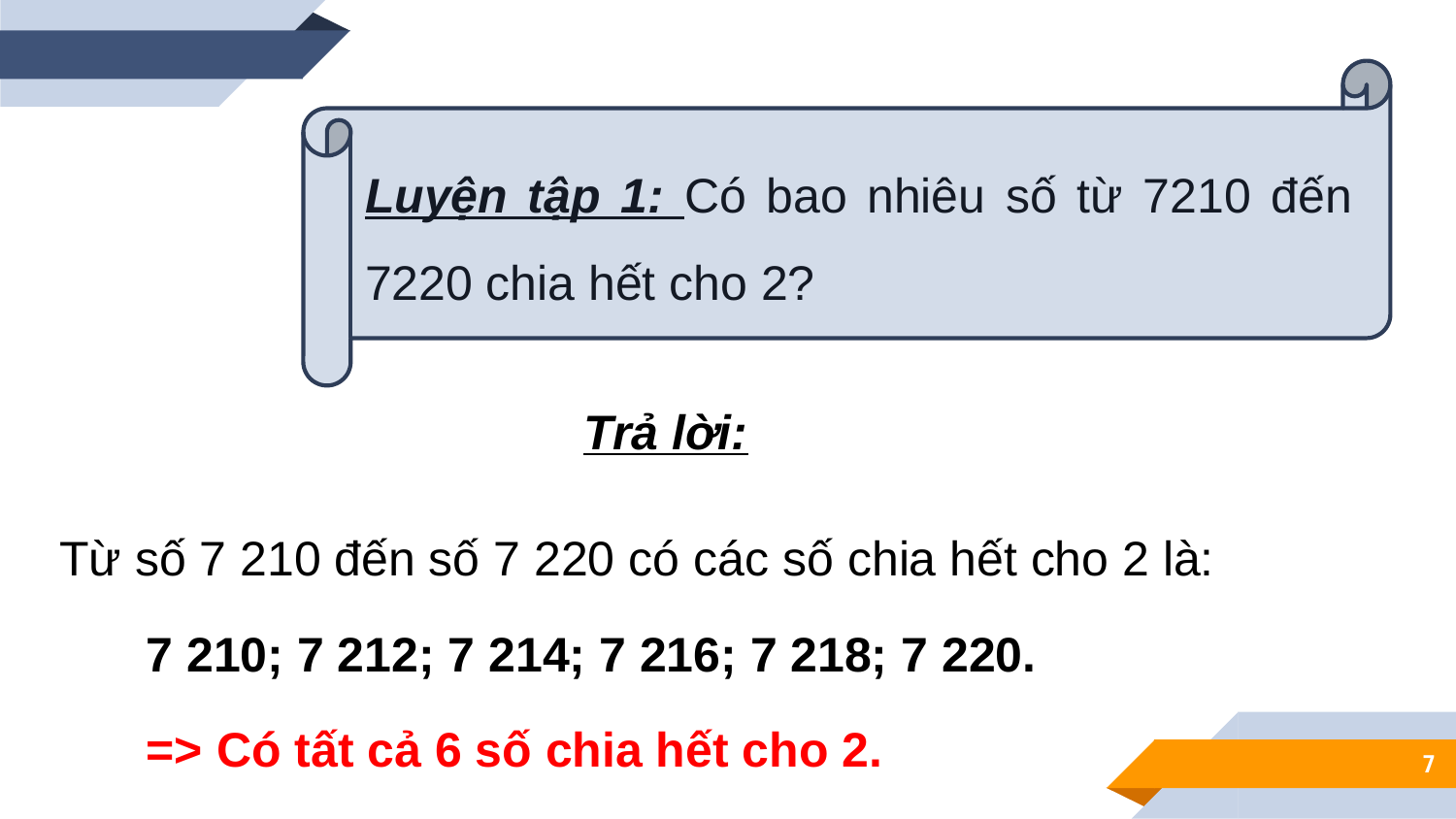

Luyện tập 1: Có bao nhiêu số từ 7210 đến 7220 chia hết cho 2?
Trả lời:
Từ số 7 210 đến số 7 220 có các số chia hết cho 2 là:
7 210; 7 212; 7 214; 7 216; 7 218; 7 220.
=> Có tất cả 6 số chia hết cho 2.
7